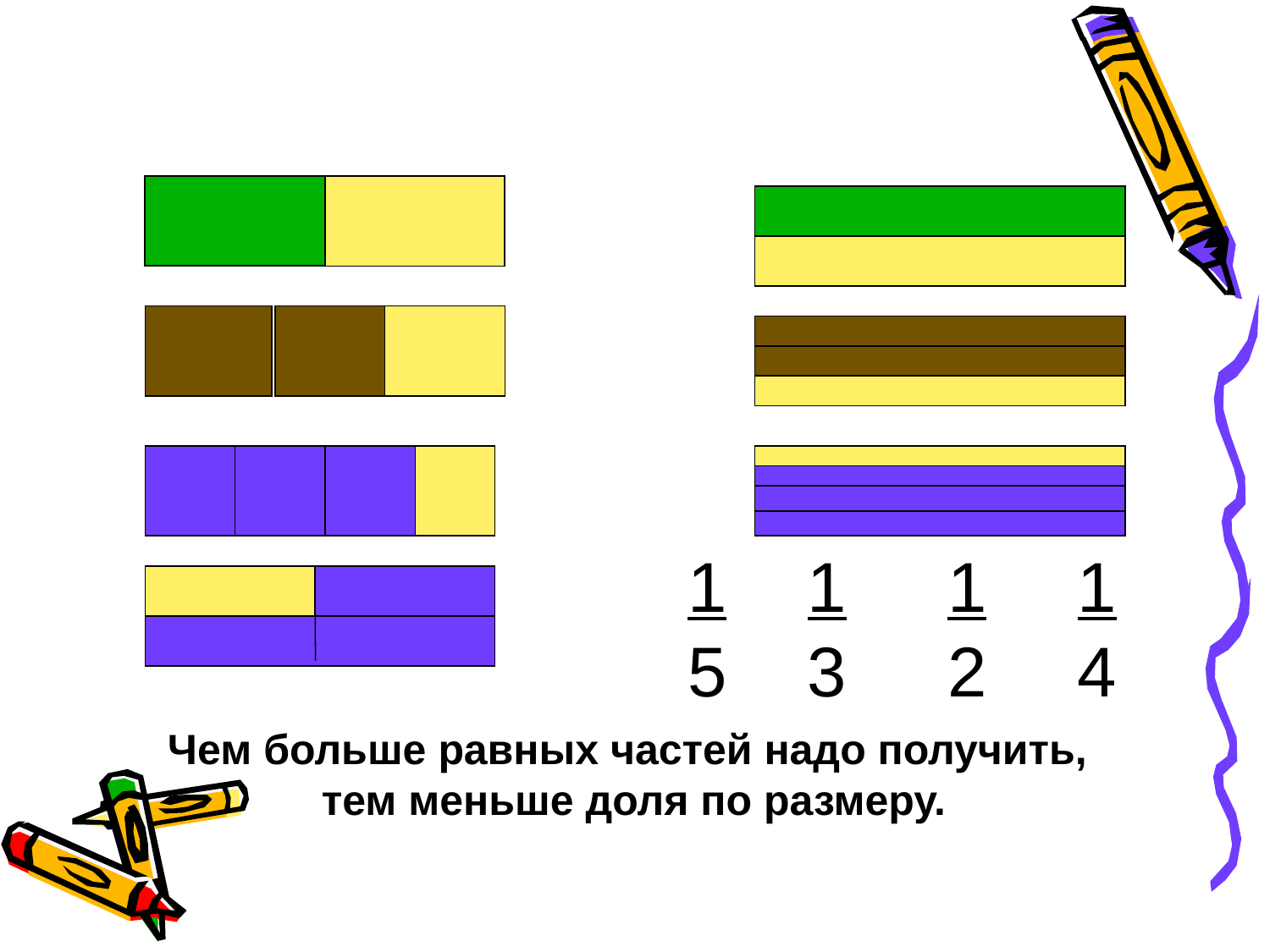

15
13
1
2
1
4

Чем больше равных частей надо получить,
             тем меньше доля по размеру.